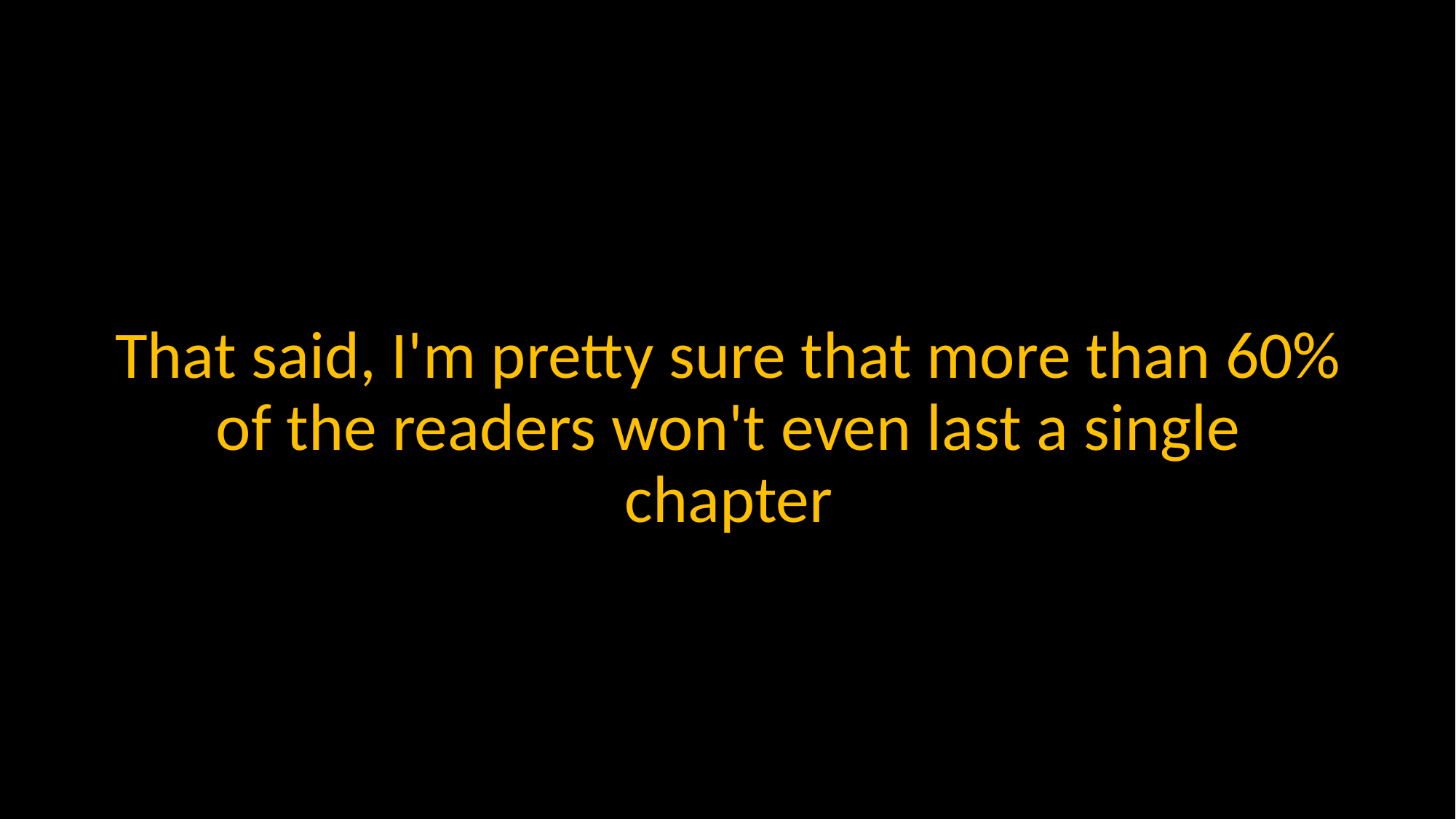

That said, I'm pretty sure that more than 60% of the readers won't even last a single chapter